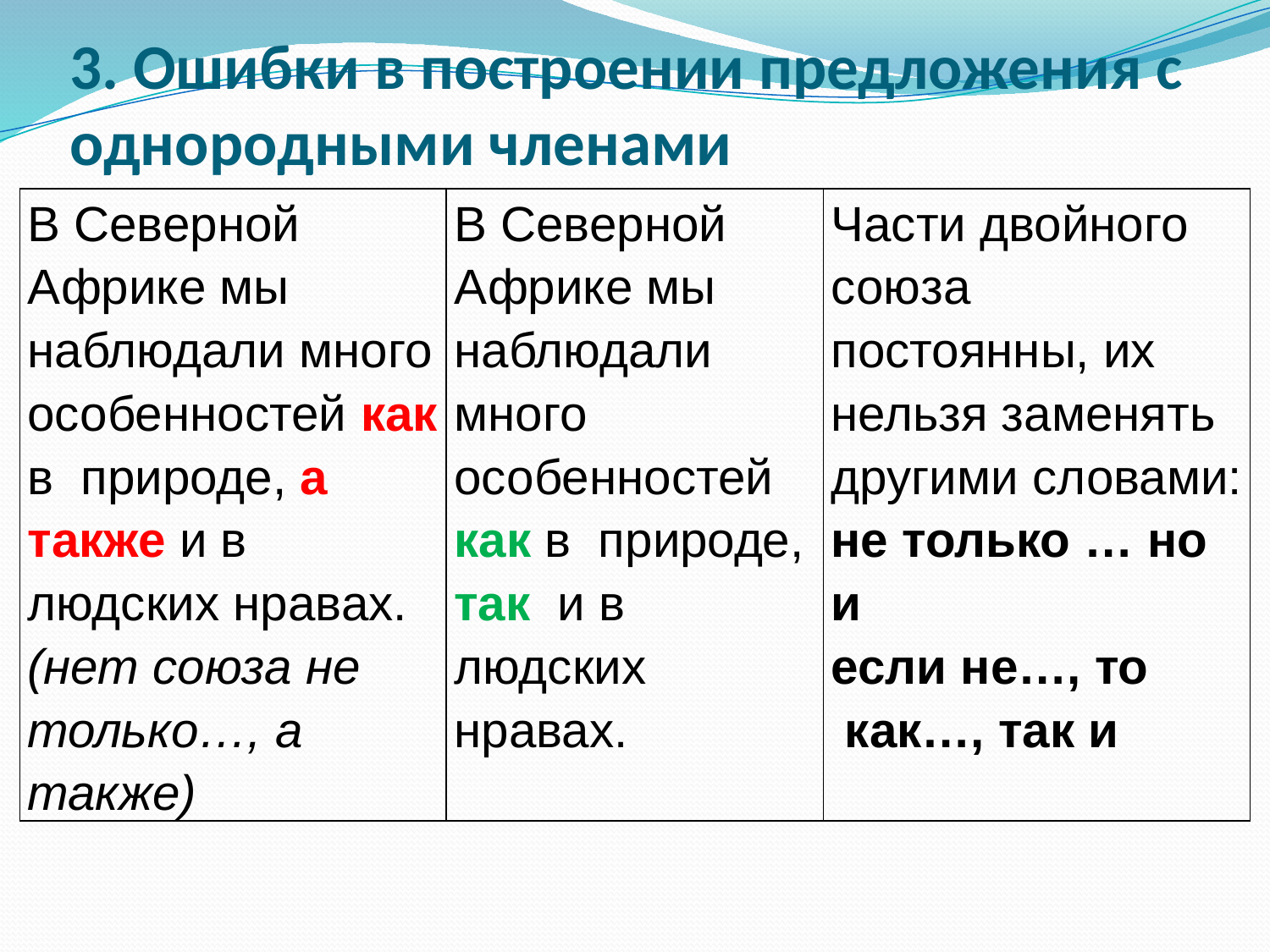

# 3. Ошибки в построении предложения с однородными членами
| В Северной Африке мы наблюдали много особенностей как в природе, а также и в людских нравах. (нет союза не только…, а также) | В Северной Африке мы наблюдали много особенностей как в природе, так и в людских нравах. | Части двойного союза постоянны, их нельзя заменять другими словами: не только … но и если не…, то как…, так и |
| --- | --- | --- |